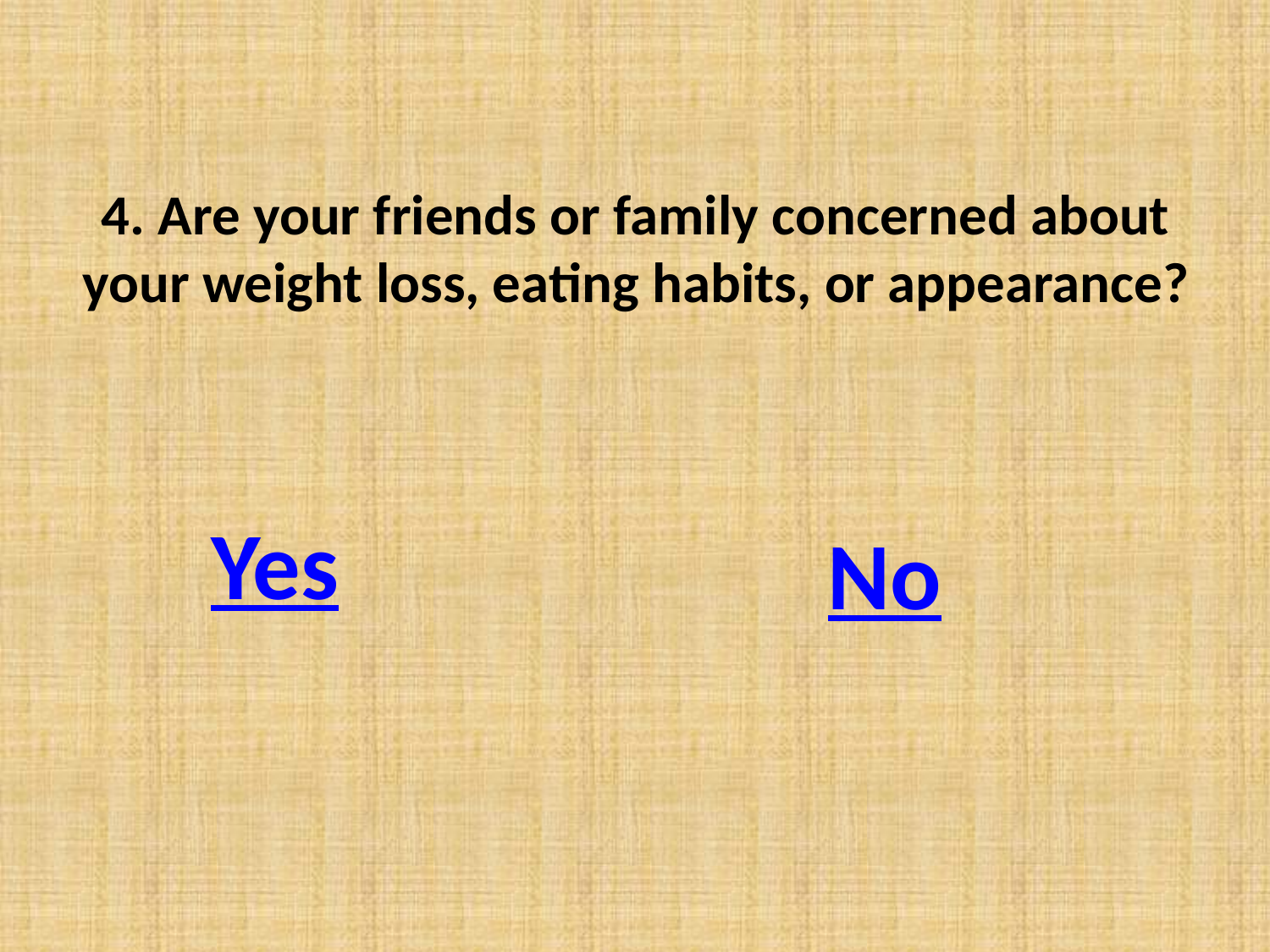

# 4. Are your friends or family concerned about your weight loss, eating habits, or appearance?
Yes
No